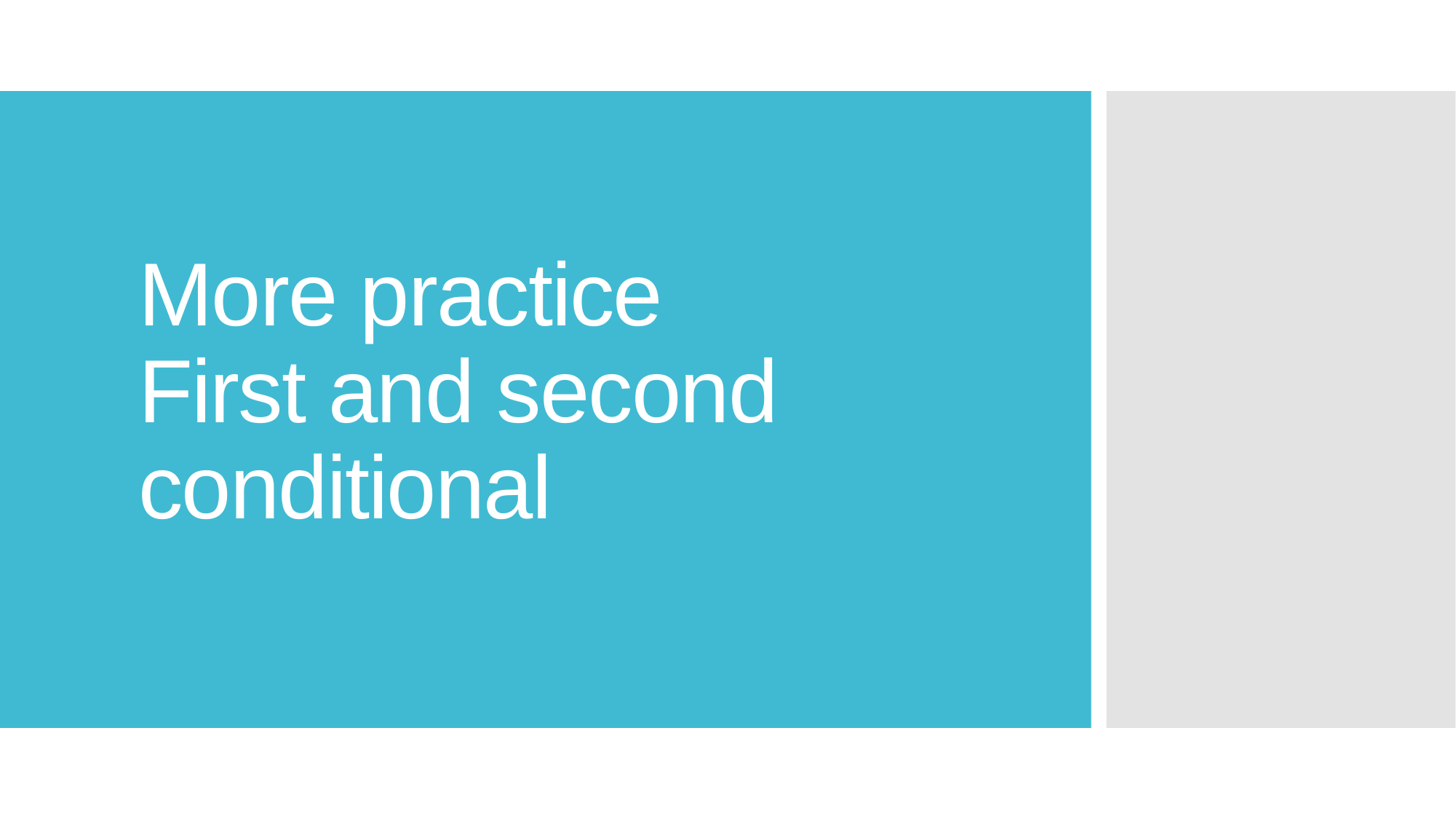

# More practice First and second conditional